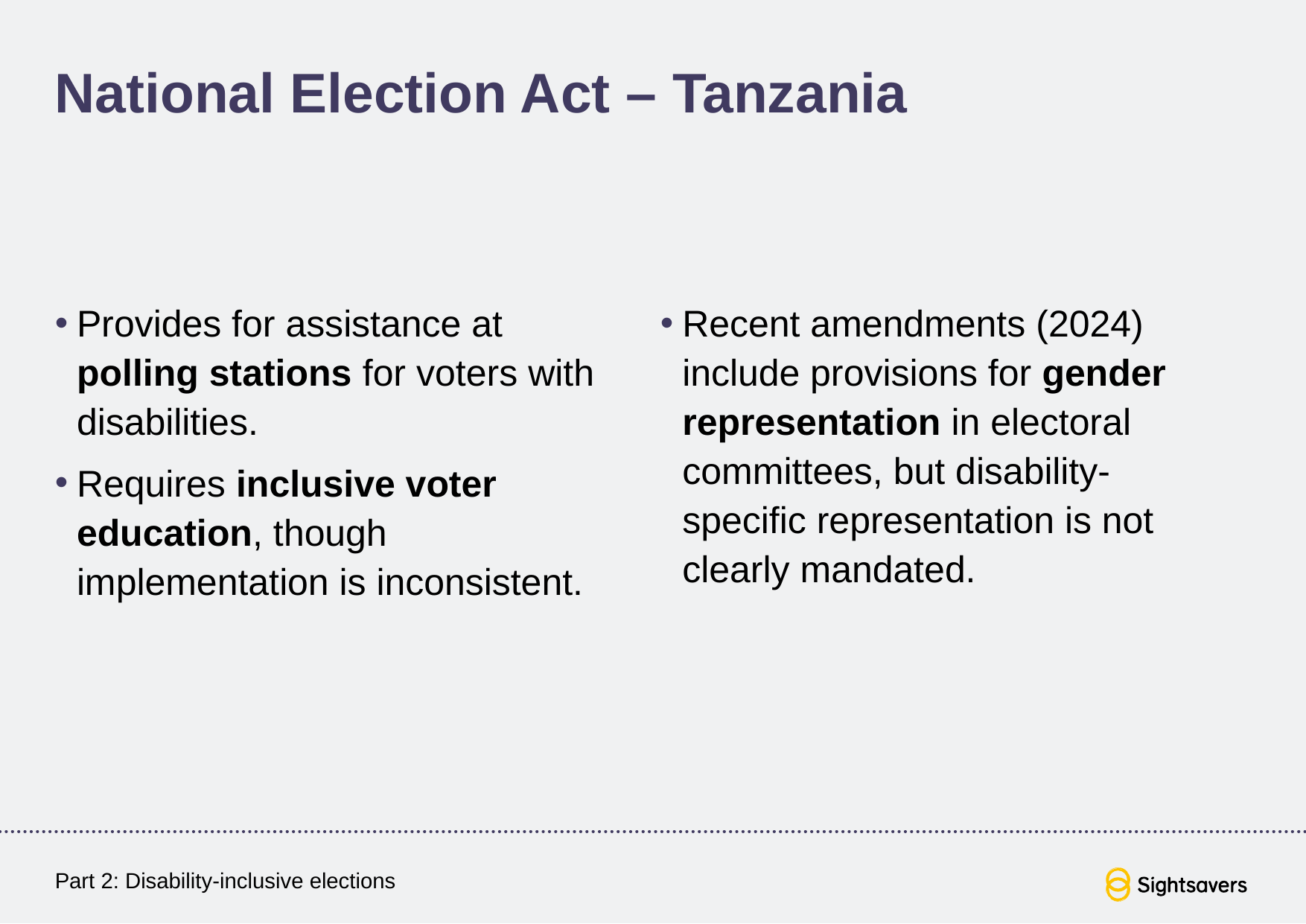

# National Election Act – Tanzania
Provides for assistance at polling stations for voters with disabilities.
Requires inclusive voter education, though implementation is inconsistent.
Recent amendments (2024) include provisions for gender representation in electoral committees, but disability-specific representation is not clearly mandated.

Part 2: Disability-inclusive elections